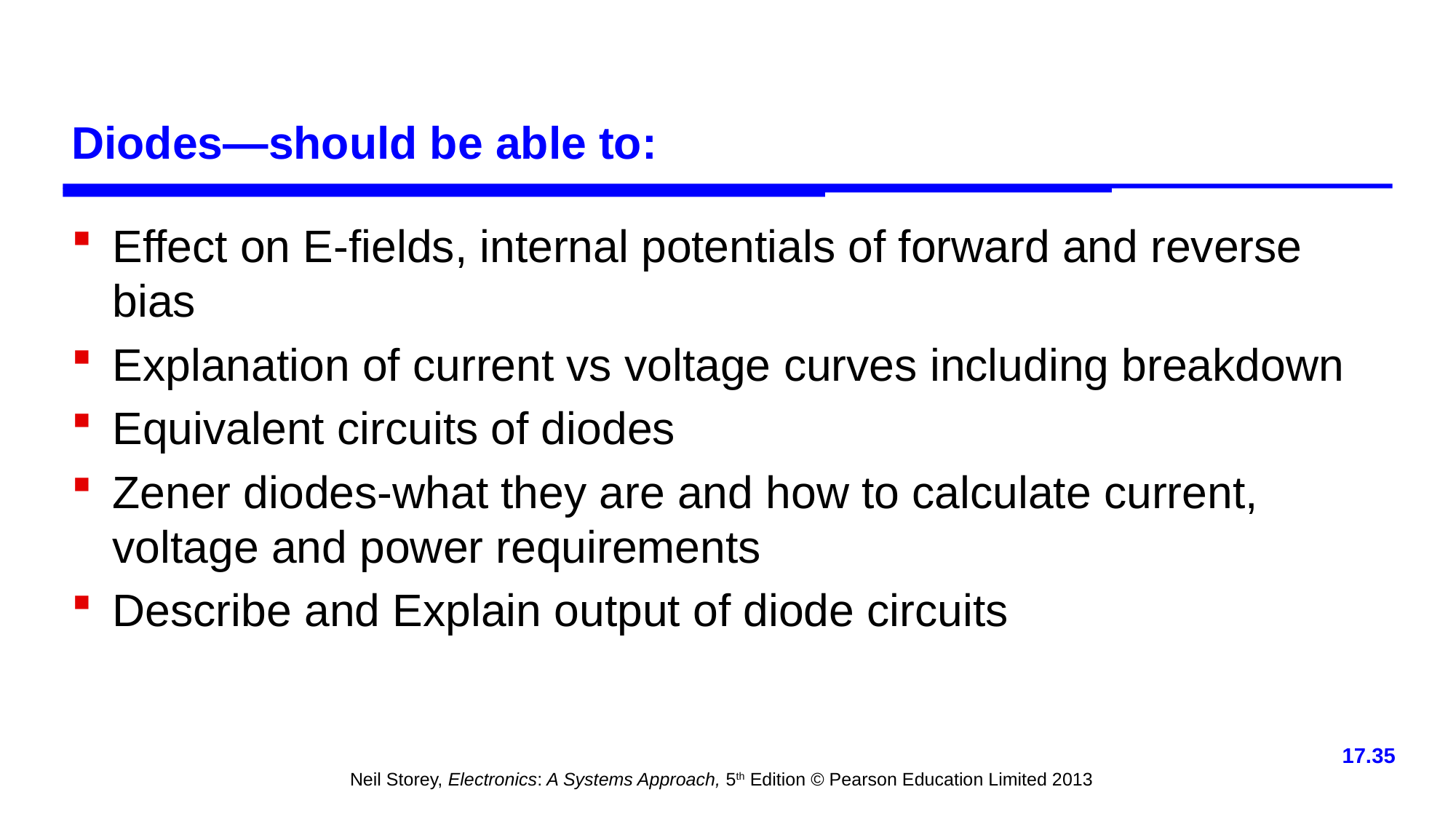

# Diodes—should be able to:
Effect on E-fields, internal potentials of forward and reverse bias
Explanation of current vs voltage curves including breakdown
Equivalent circuits of diodes
Zener diodes-what they are and how to calculate current, voltage and power requirements
Describe and Explain output of diode circuits